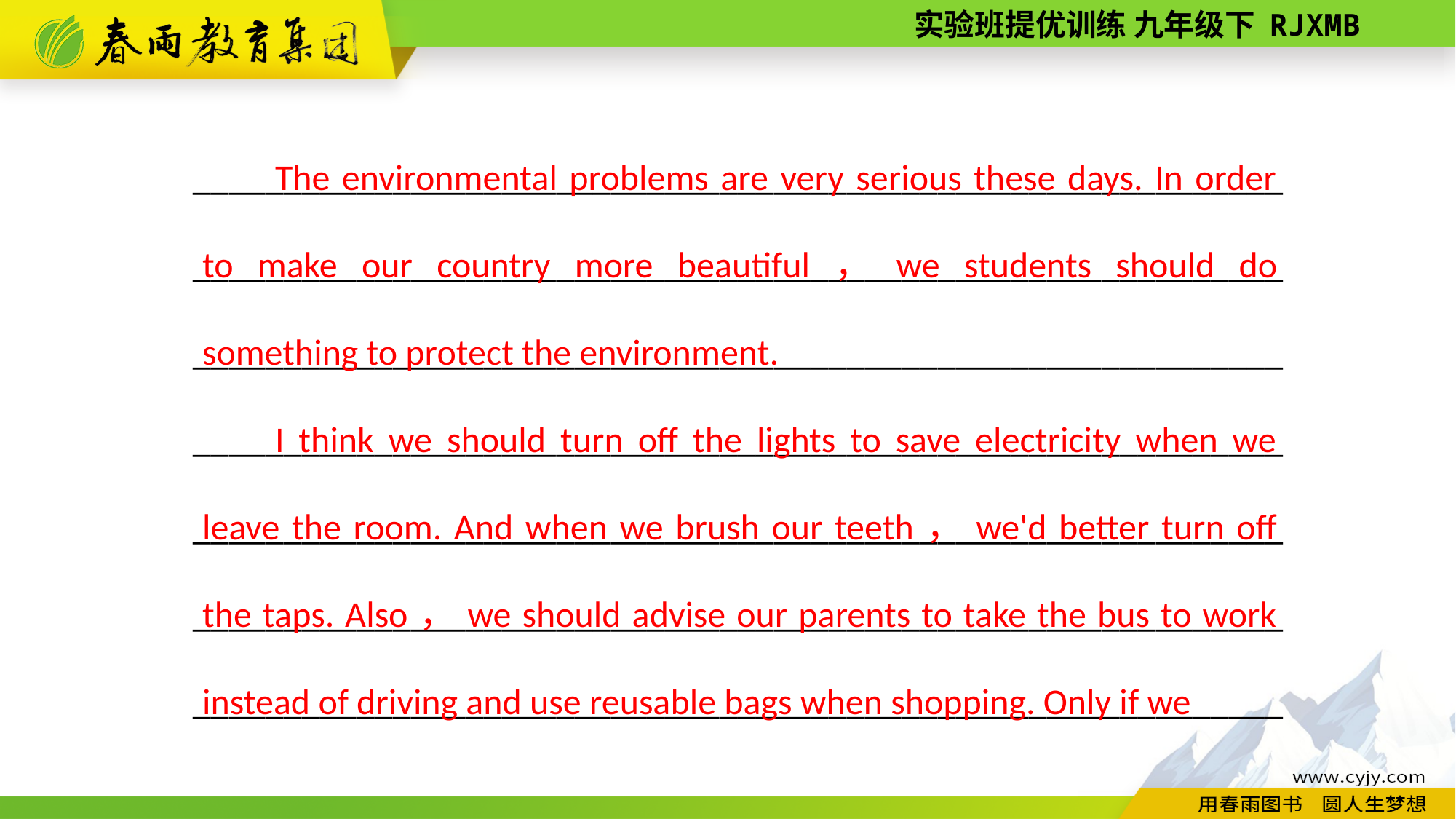

____________________________________________________________
____________________________________________________________
____________________________________________________________
____________________________________________________________
____________________________________________________________
____________________________________________________________
____________________________________________________________
The environmental problems are very serious these days. In order to make our country more beautiful，we students should do something to protect the environment.
I think we should turn off the lights to save electricity when we leave the room. And when we brush our teeth，we'd better turn off the taps. Also，we should advise our parents to take the bus to work instead of driving and use reusable bags when shopping. Only if we